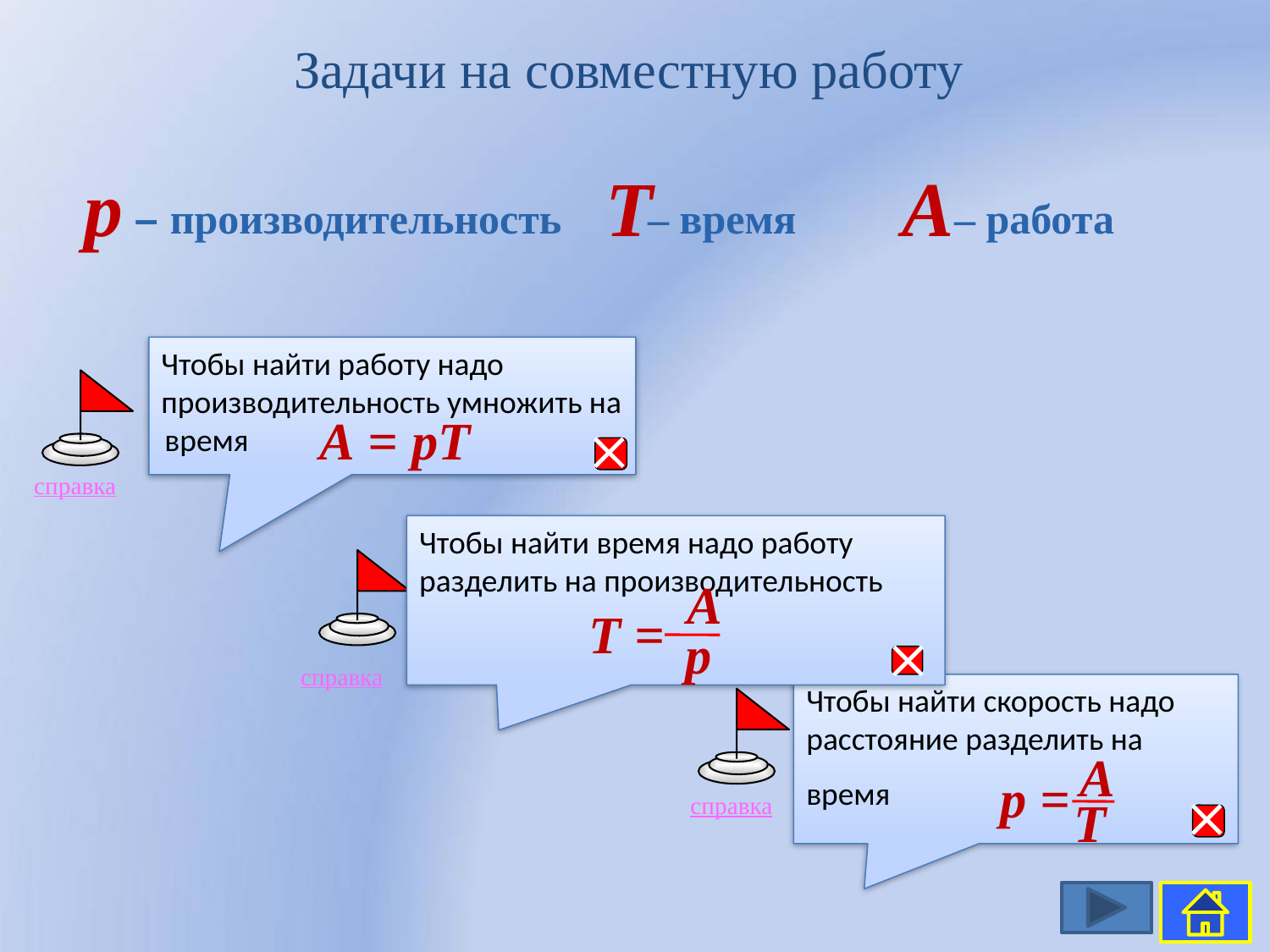

Задачи на совместную работу
p
– производительность
T
– время
A
– работа
Чтобы найти работу надо производительность умножить на  время
A = pT
×

=

A
pT

справка
A
Чтобы найти время надо работу разделить на производительность
A
p

×

=
T

p
T =

справка
A
Чтобы найти скорость надо расстояние разделить на

время
A
p =
T

×

=
p
T

справка